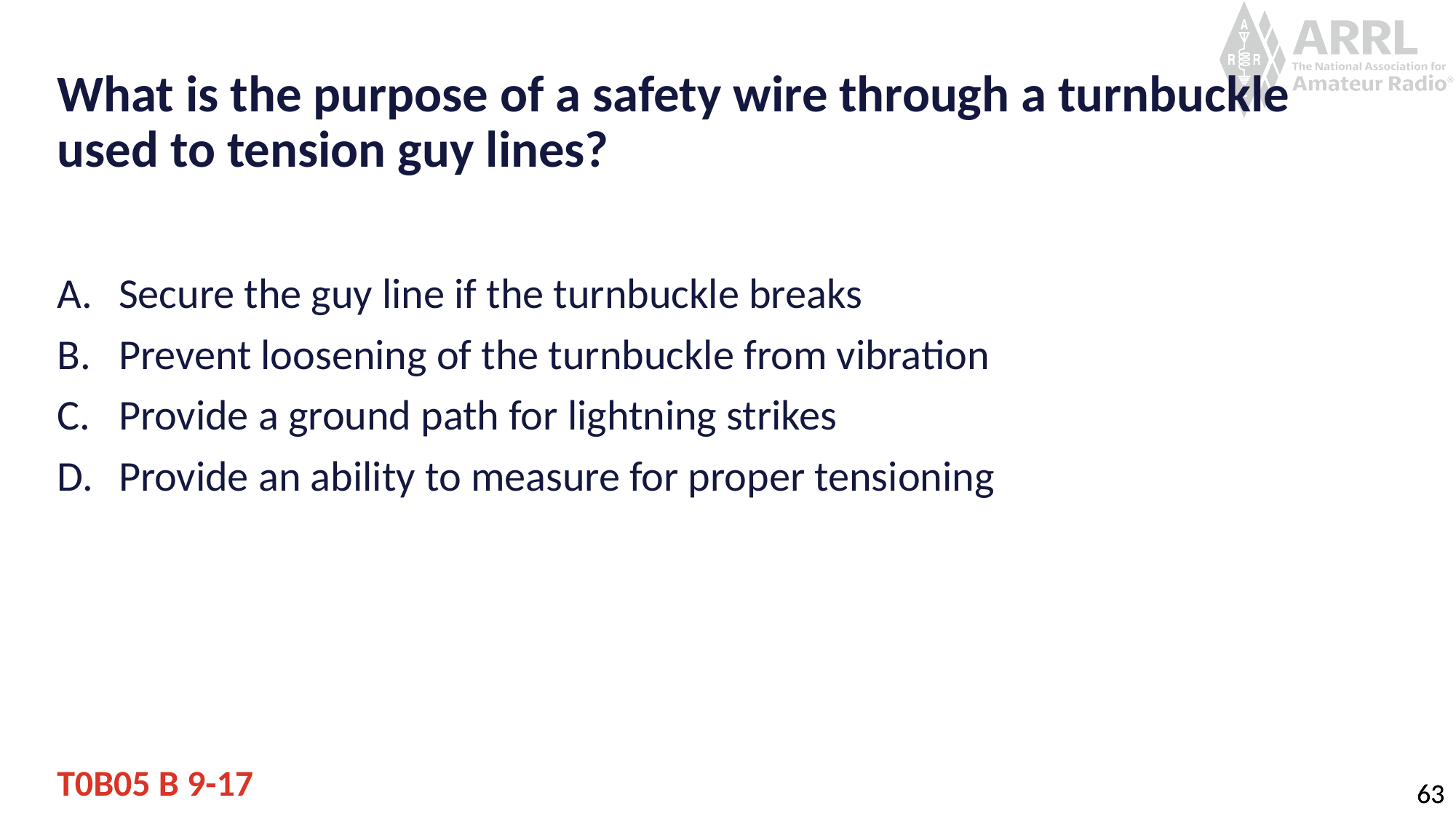

# What is the purpose of a safety wire through a turnbuckle used to tension guy lines?
Secure the guy line if the turnbuckle breaks
Prevent loosening of the turnbuckle from vibration
Provide a ground path for lightning strikes
Provide an ability to measure for proper tensioning
T0B05 B 9-17